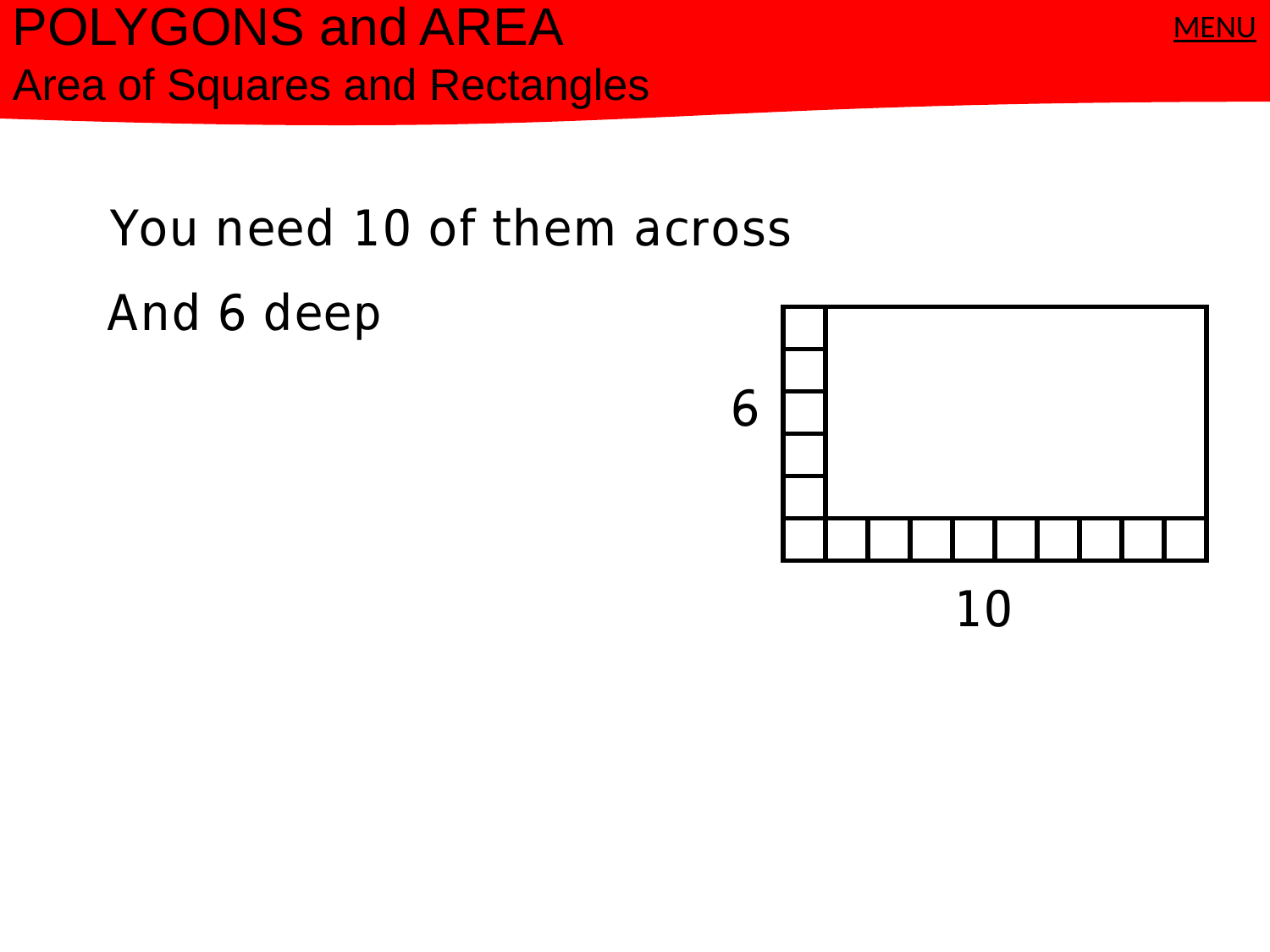

POLYGONS and AREA
Area of Squares and Rectangles
MENU
You need 10 of them across
And 6 deep

6

10